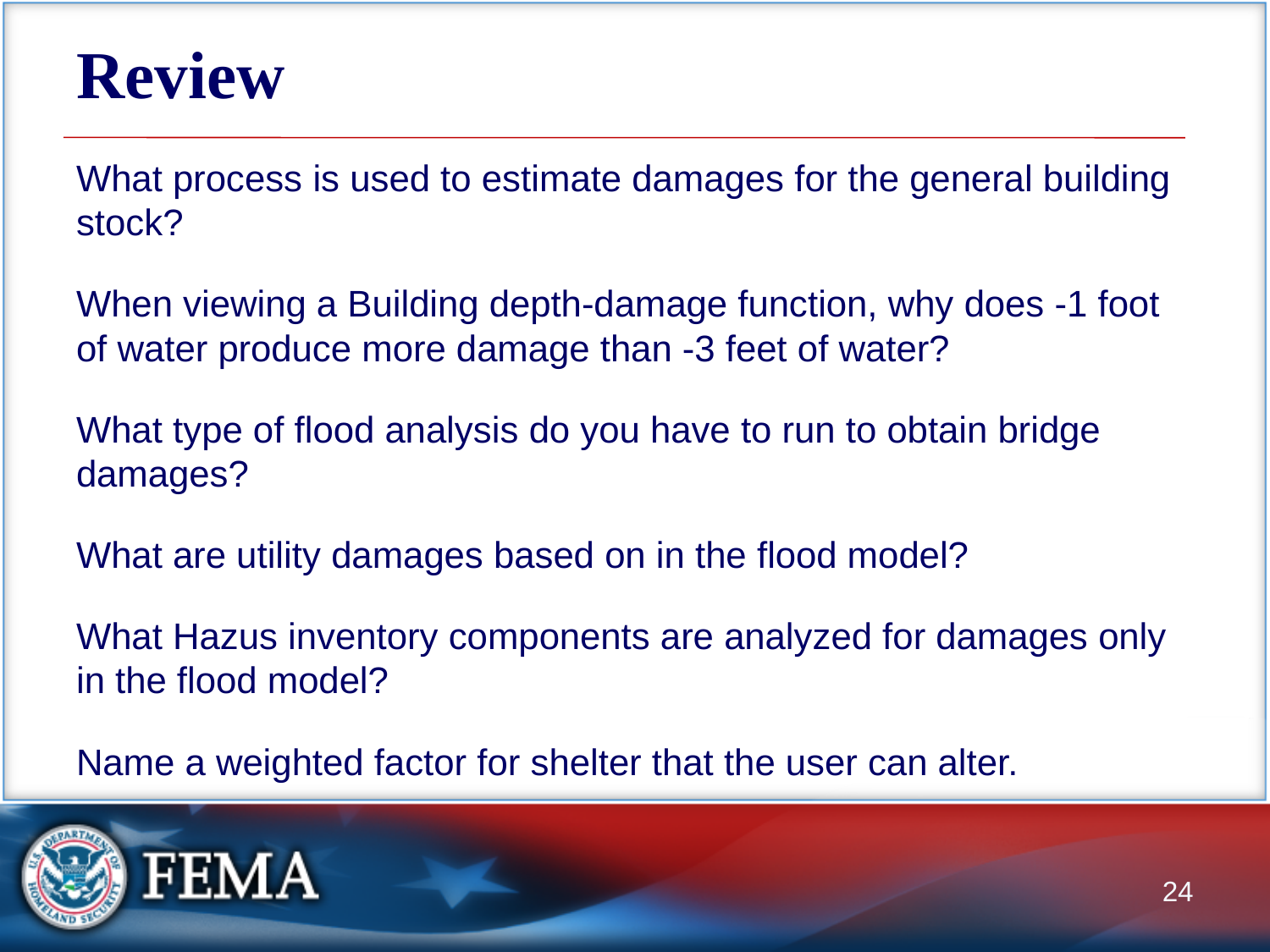

# Review
What process is used to estimate damages for the general building stock?
When viewing a Building depth-damage function, why does -1 foot of water produce more damage than -3 feet of water?
What type of flood analysis do you have to run to obtain bridge damages?
What are utility damages based on in the flood model?
What Hazus inventory components are analyzed for damages only in the flood model?
Name a weighted factor for shelter that the user can alter.
24